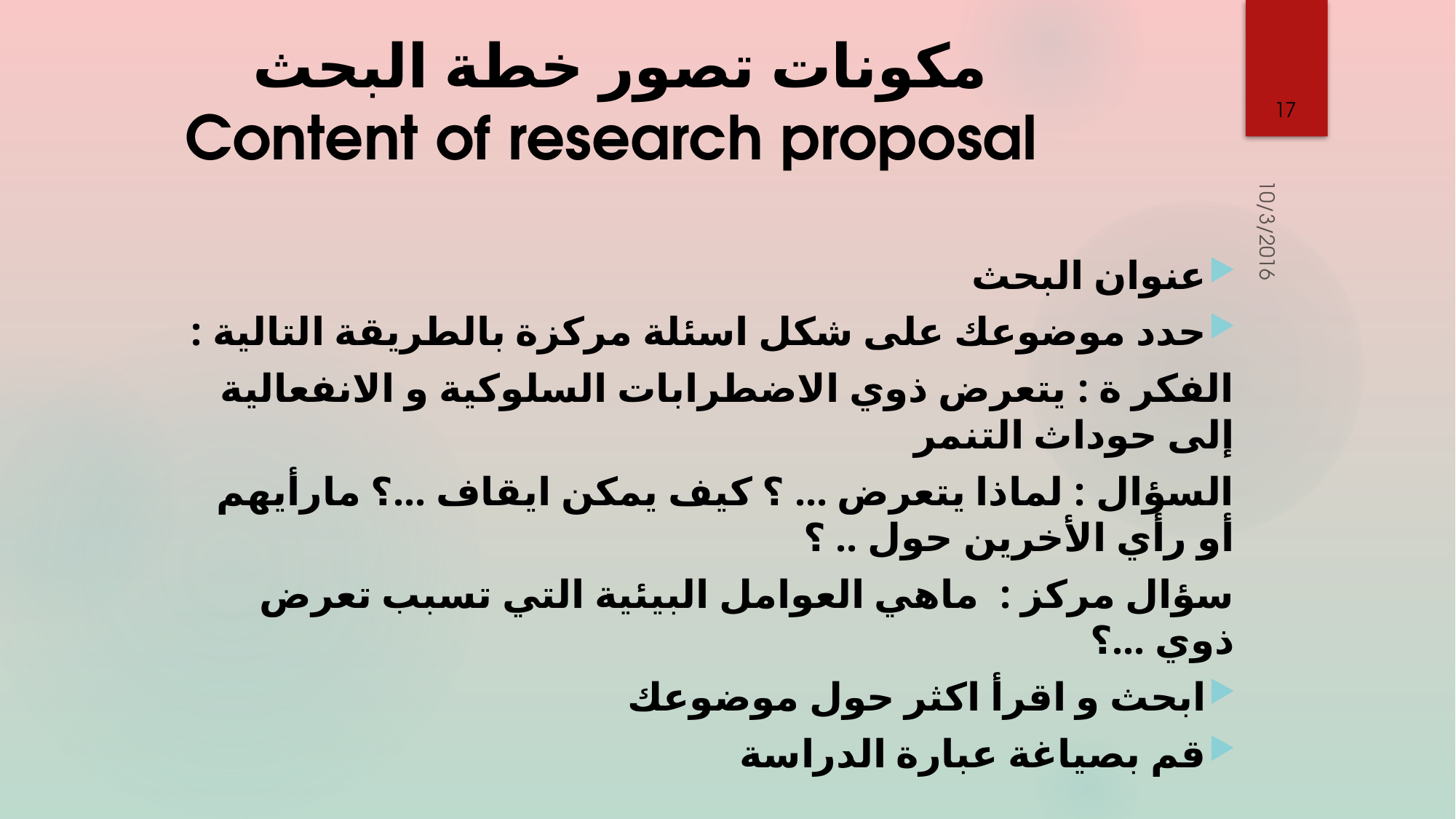

مكونات تصور خطة البحث
Content of research proposal
17
#
10/3/2016
عنوان البحث
حدد موضوعك على شكل اسئلة مركزة بالطريقة التالية :
الفكر ة : يتعرض ذوي الاضطرابات السلوكية و الانفعالية إلى حوداث التنمر
السؤال : لماذا يتعرض ... ؟ كيف يمكن ايقاف ...؟ مارأيهم أو رأي الأخرين حول .. ؟
سؤال مركز :  ماهي العوامل البيئية التي تسبب تعرض ذوي ...؟
ابحث و اقرأ اكثر حول موضوعك
قم بصياغة عبارة الدراسة